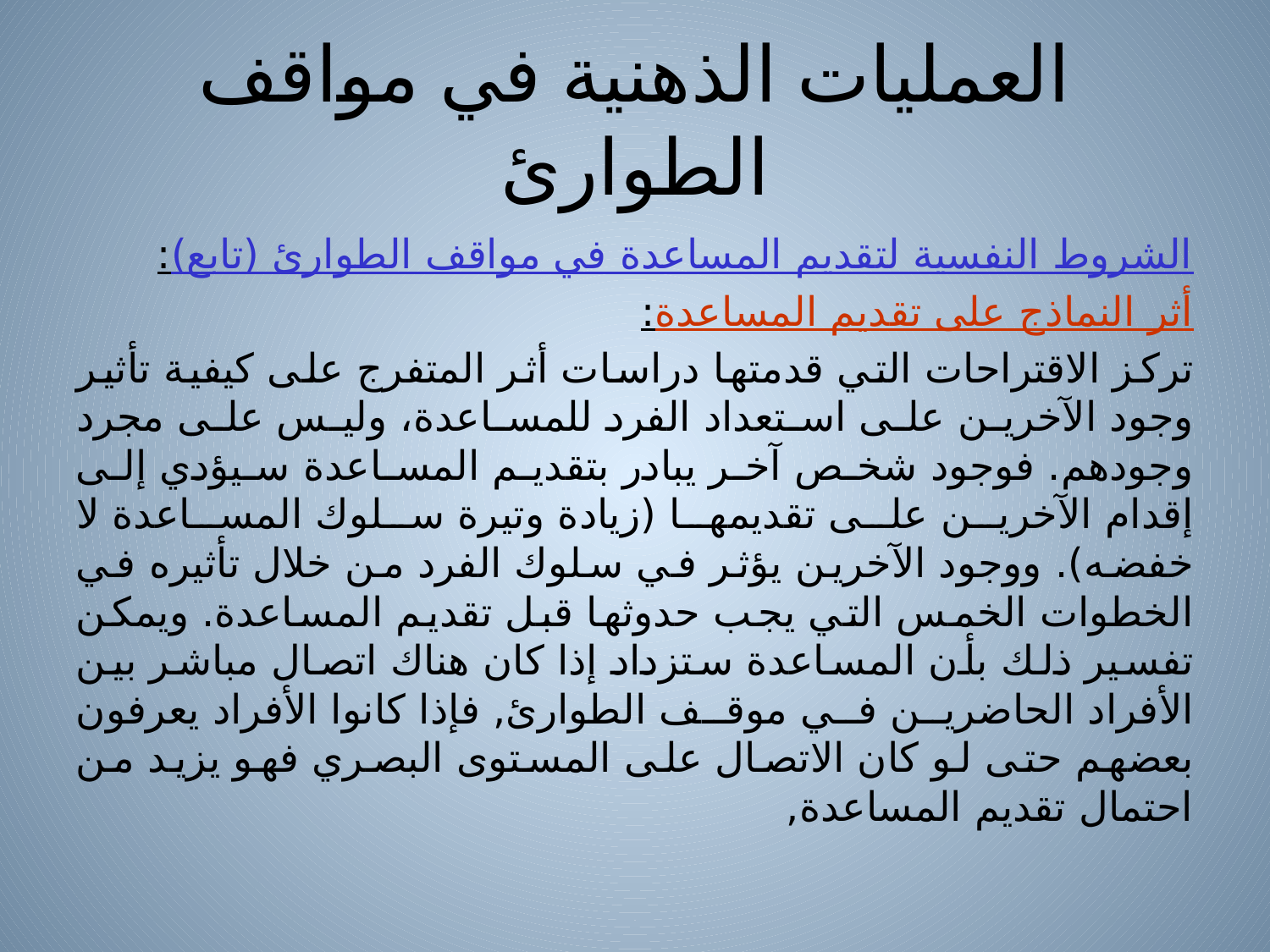

# العمليات الذهنية في مواقف الطوارئ
الشروط النفسية لتقديم المساعدة في مواقف الطوارئ (تابع):
أثر النماذج على تقديم المساعدة:
تركز الاقتراحات التي قدمتها دراسات أثر المتفرج على كيفية تأثير وجود الآخرين على استعداد الفرد للمساعدة، وليس على مجرد وجودهم. فوجود شخص آخر يبادر بتقديم المساعدة سيؤدي إلى إقدام الآخرين على تقديمها (زيادة وتيرة سلوك المساعدة لا خفضه). ووجود الآخرين يؤثر في سلوك الفرد من خلال تأثيره في الخطوات الخمس التي يجب حدوثها قبل تقديم المساعدة. ويمكن تفسير ذلك بأن المساعدة ستزداد إذا كان هناك اتصال مباشر بين الأفراد الحاضرين في موقف الطوارئ, فإذا كانوا الأفراد يعرفون بعضهم حتى لو كان الاتصال على المستوى البصري فهو يزيد من احتمال تقديم المساعدة,